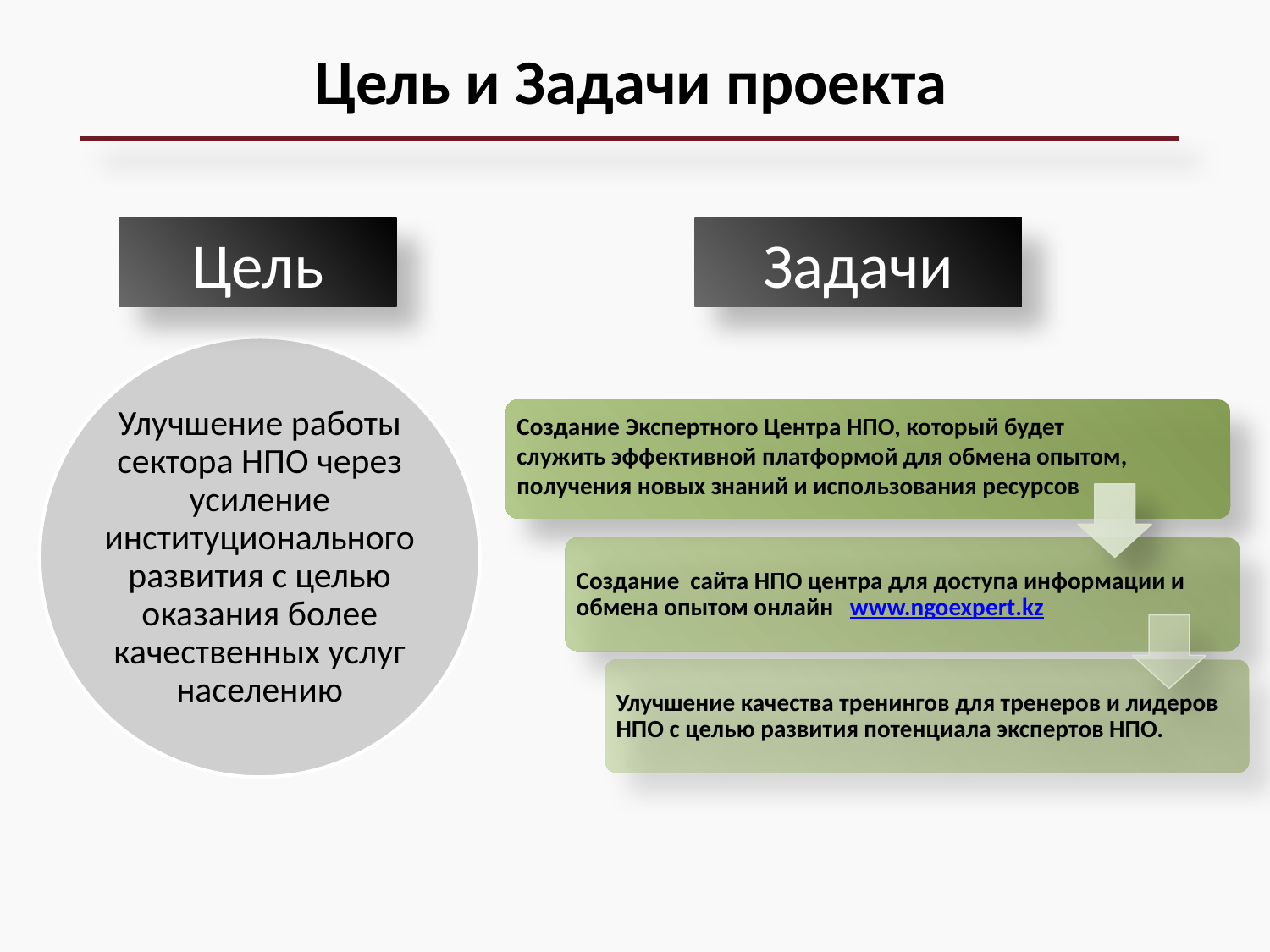

# Цель и Задачи проекта
Цель
Задачи
Улучшение работы сектора НПО через усиление институционального развития с целью оказания более качественных услуг населению

Создание Экспертного Центра НПО, который будет
служить эффективной платформой для обмена опытом, получения новых знаний и использования ресурсов

Создание  сайта НПО центра для доступа информации и обмена опытом онлайн   www.ngoexpert.kz
Улучшение качества тренингов для тренеров и лидеров НПО с целью развития потенциала экспертов НПО.